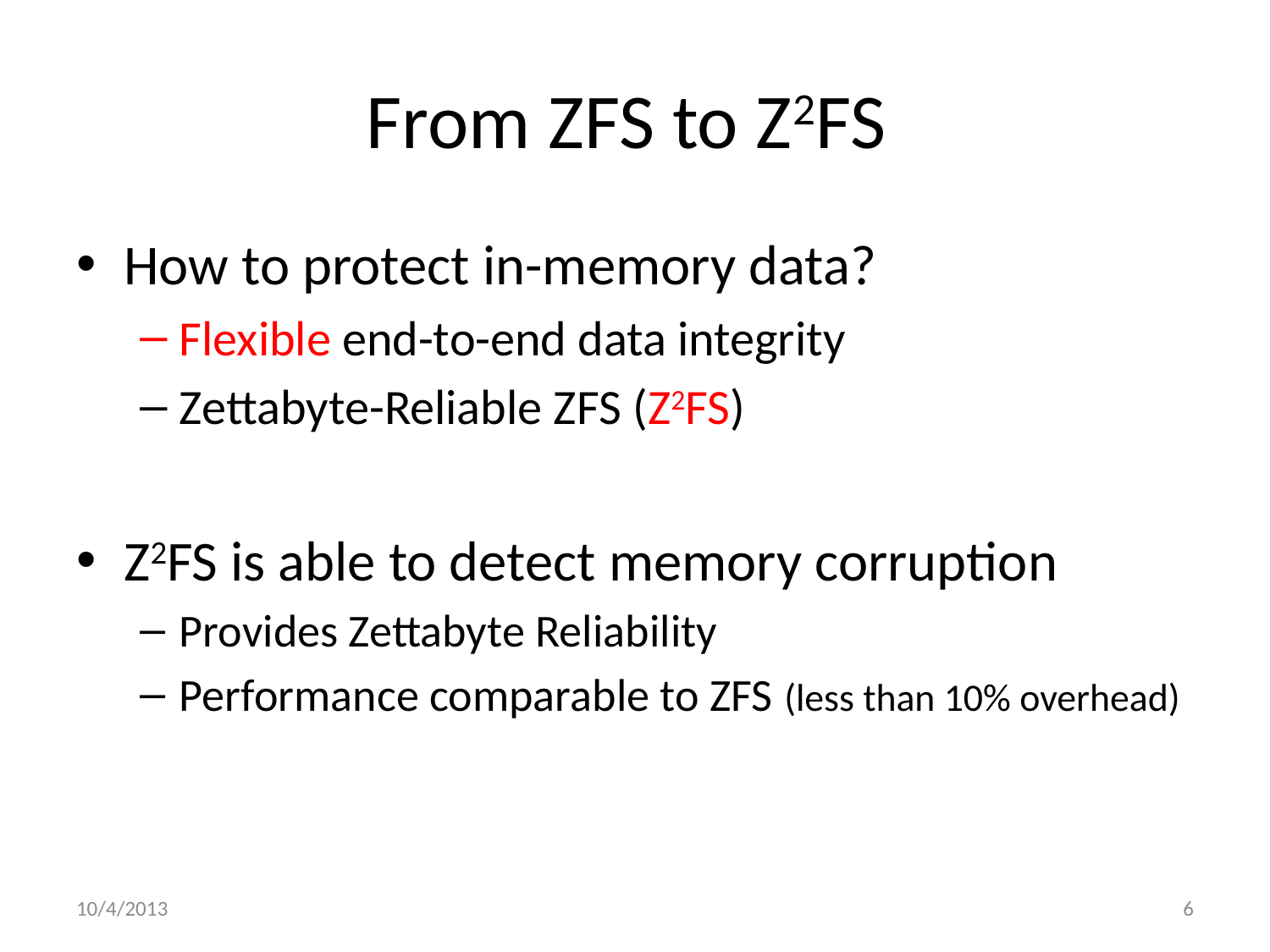

# From ZFS to Z2FS
How to protect in-memory data?
Flexible end-to-end data integrity
Zettabyte-Reliable ZFS (Z2FS)

Z2FS is able to detect memory corruption
Provides Zettabyte Reliability
Performance comparable to ZFS (less than 10% overhead)

10/4/2013
6